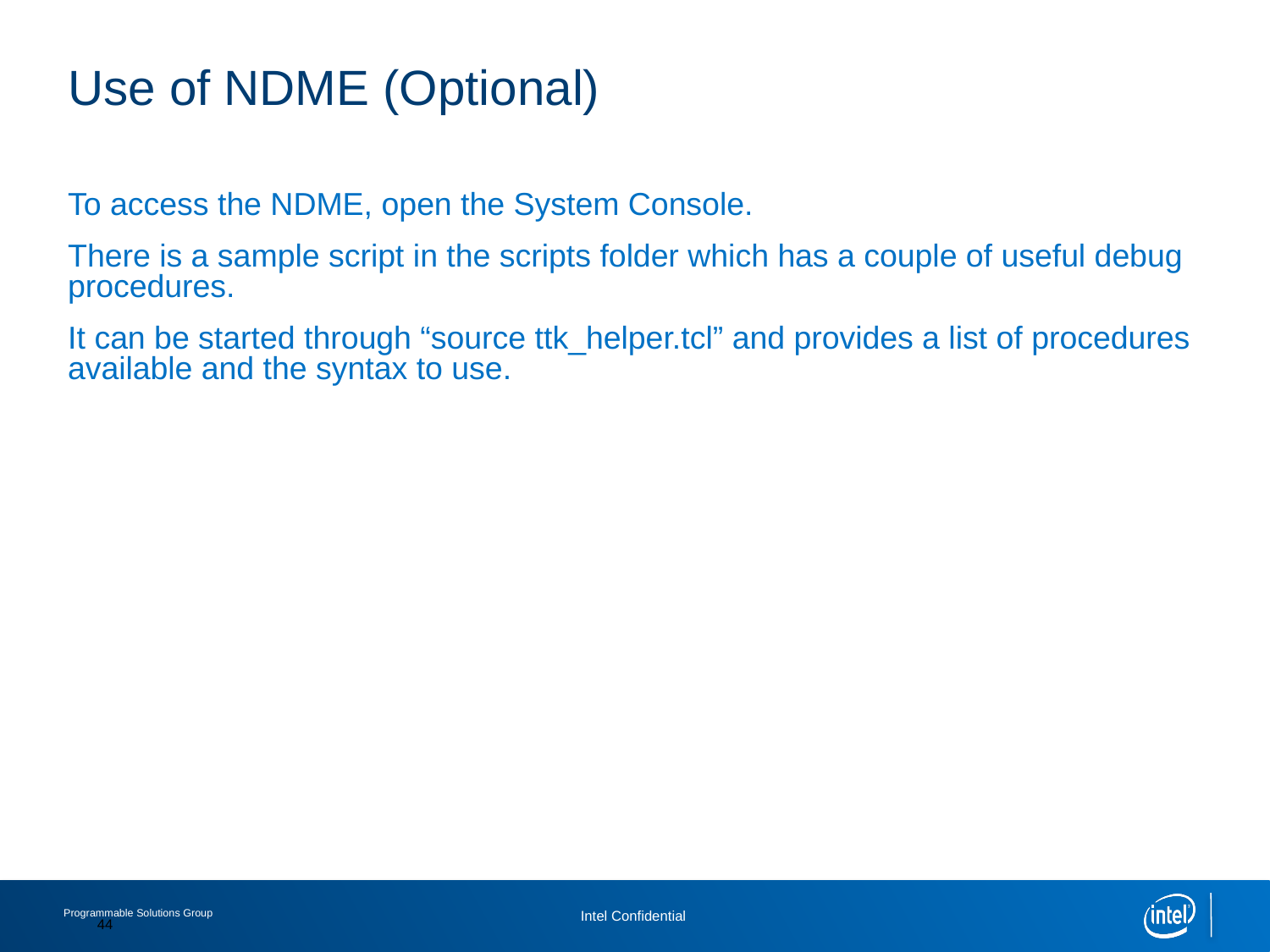

# Use of NDME (Optional)
To access the NDME, open the System Console.
There is a sample script in the scripts folder which has a couple of useful debug procedures.
It can be started through “source ttk_helper.tcl” and provides a list of procedures available and the syntax to use.
44